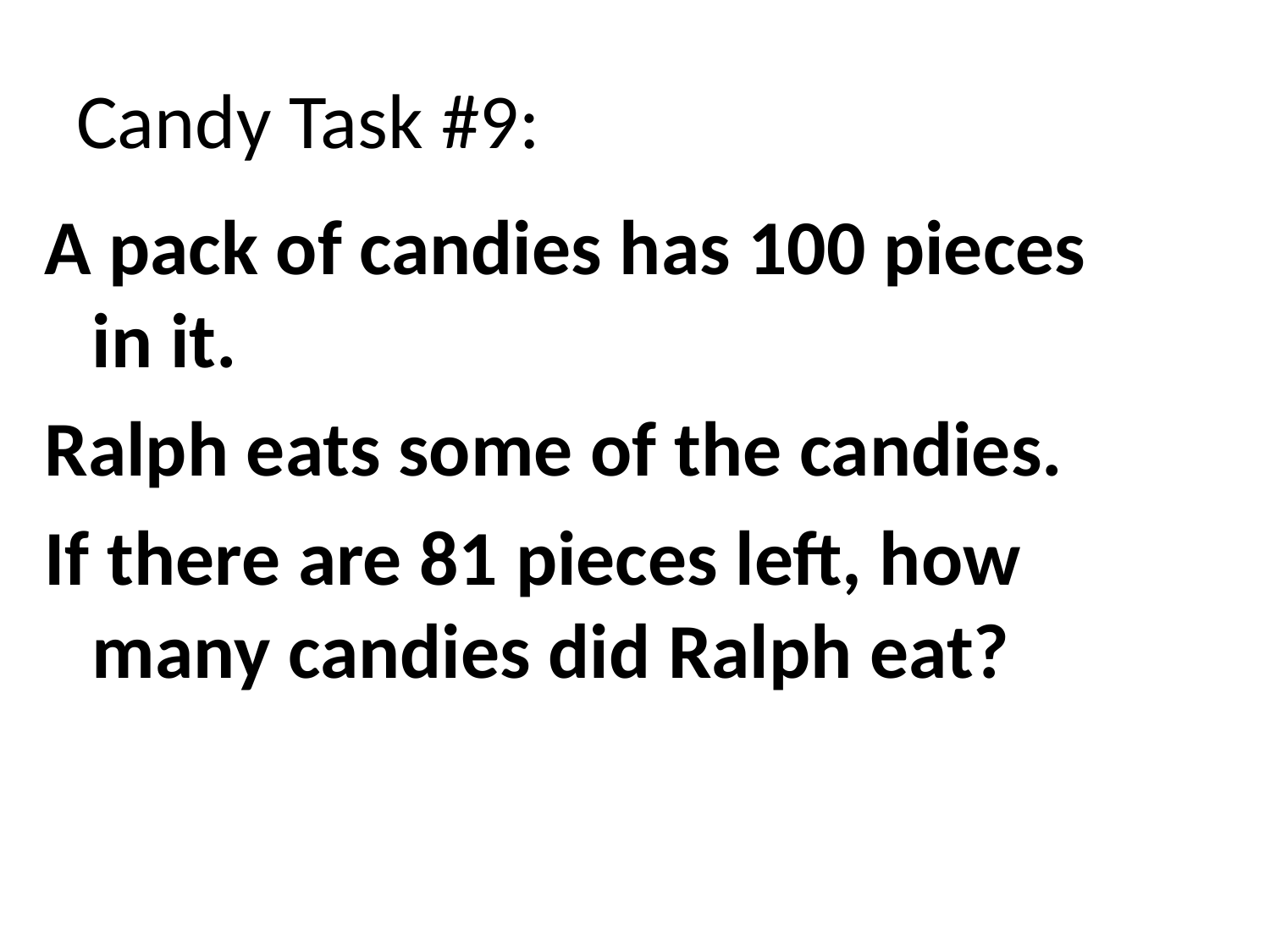

# Candy Task #9:
A pack of candies has 100 pieces in it.
Ralph eats some of the candies.
If there are 81 pieces left, how many candies did Ralph eat?